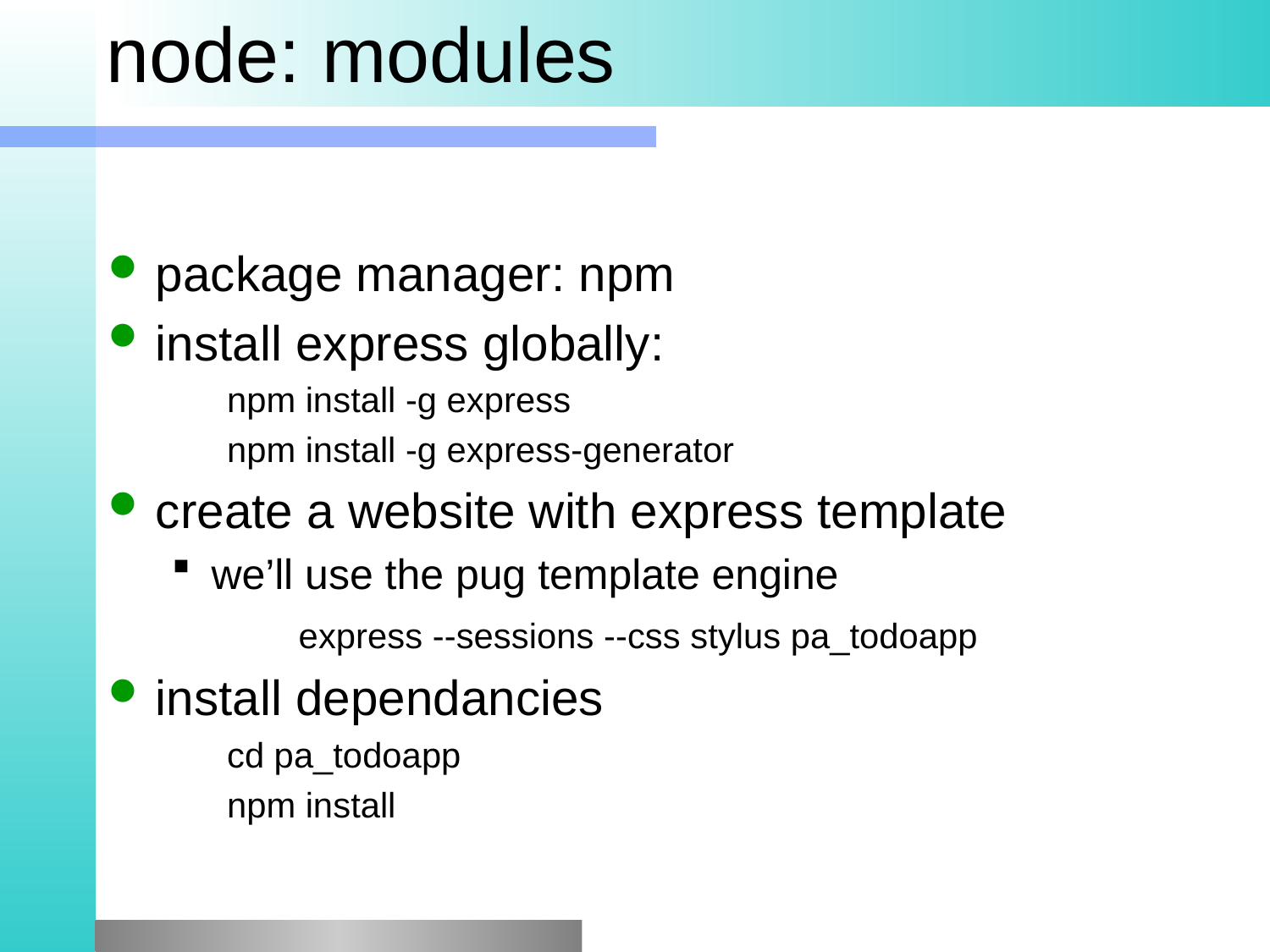

# node: modules
package manager: npm
install express globally:
npm install -g express
npm install -g express-generator
create a website with express template
we’ll use the pug template engine
	express --sessions --css stylus pa_todoapp
install dependancies
cd pa_todoapp
npm install